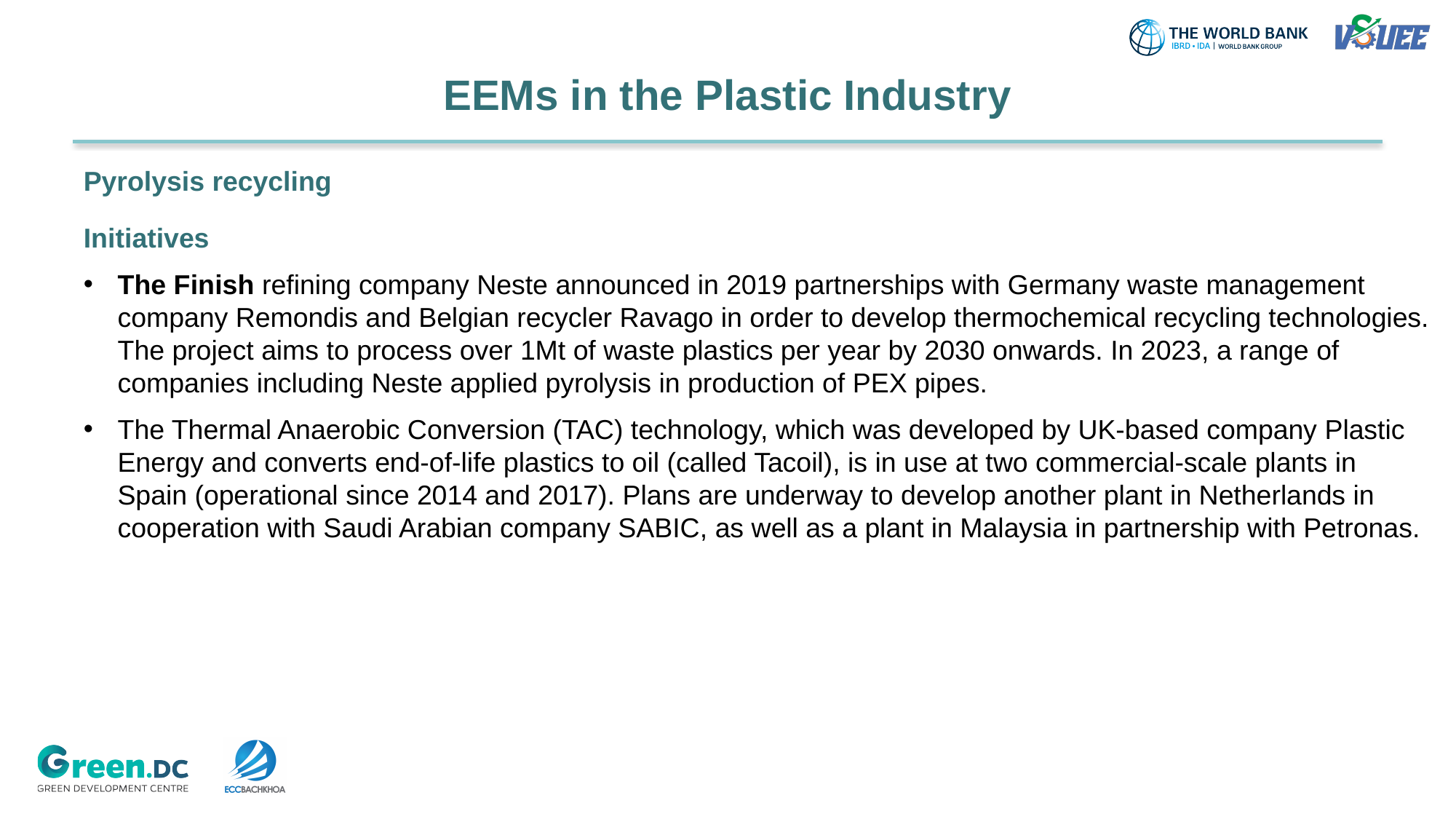

# EEMs in the Plastic Industry
Pyrolysis recycling

Initiatives
The Finish refining company Neste announced in 2019 partnerships with Germany waste management company Remondis and Belgian recycler Ravago in order to develop thermochemical recycling technologies. The project aims to process over 1Mt of waste plastics per year by 2030 onwards. In 2023, a range of companies including Neste applied pyrolysis in production of PEX pipes.
The Thermal Anaerobic Conversion (TAC) technology, which was developed by UK-based company Plastic Energy and converts end-of-life plastics to oil (called Tacoil), is in use at two commercial-scale plants in Spain (operational since 2014 and 2017). Plans are underway to develop another plant in Netherlands in cooperation with Saudi Arabian company SABIC, as well as a plant in Malaysia in partnership with Petronas.